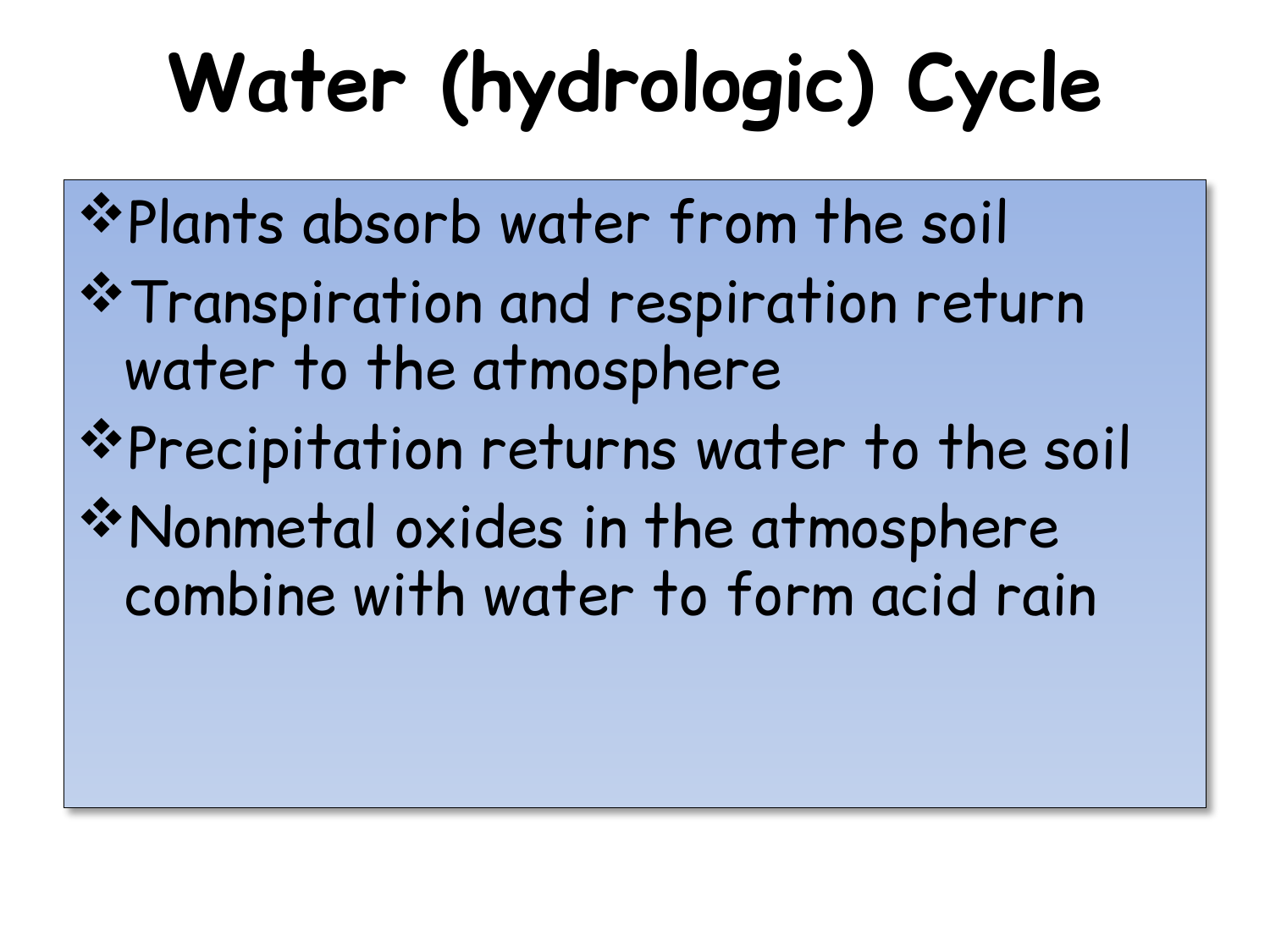

# Water (hydrologic) Cycle
Plants absorb water from the soil
Transpiration and respiration return water to the atmosphere
Precipitation returns water to the soil
Nonmetal oxides in the atmosphere combine with water to form acid rain